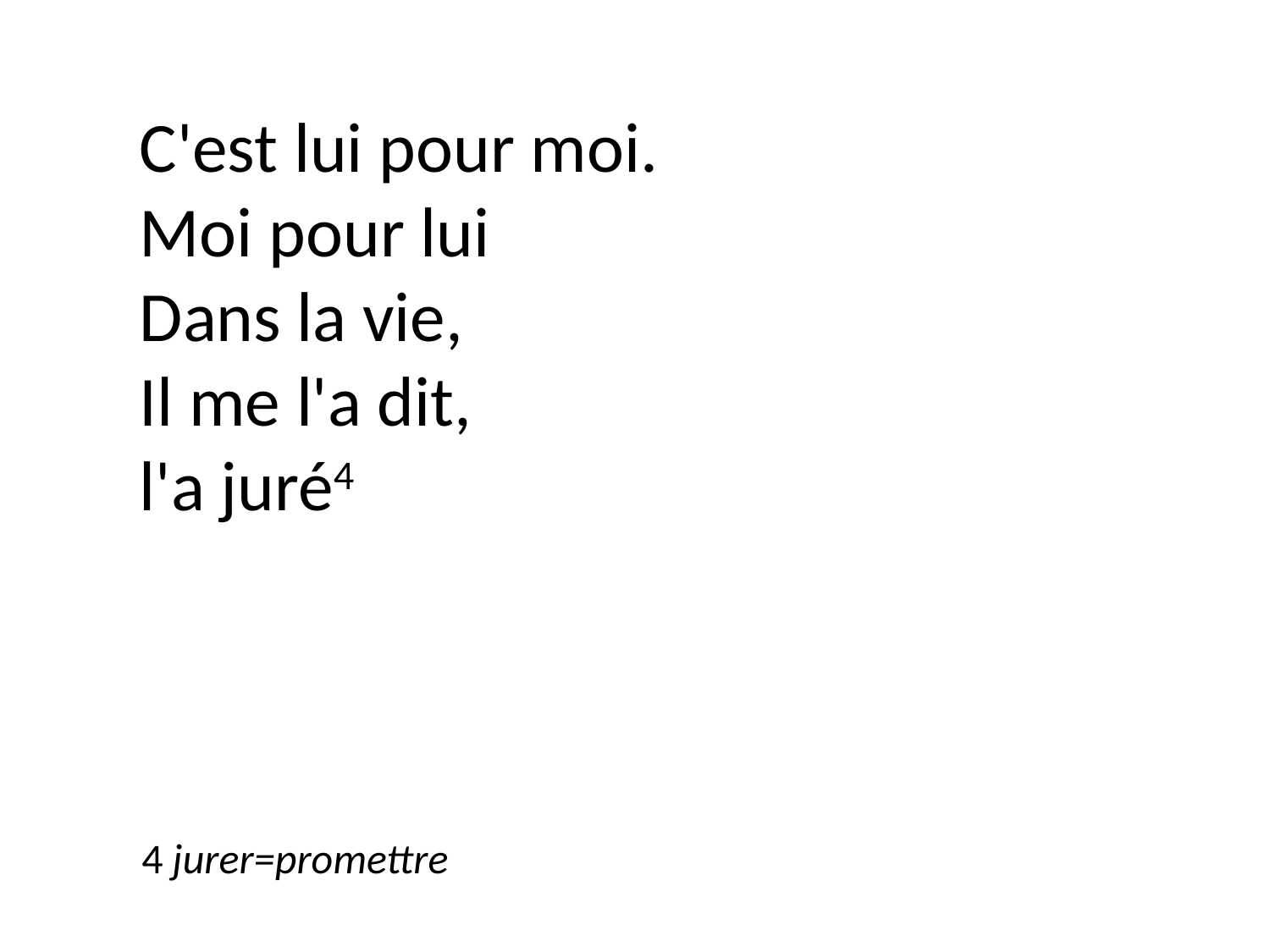

C'est lui pour moi.
Moi pour lui
Dans la vie,
Il me l'a dit,
l'a juré4
4 jurer=promettre